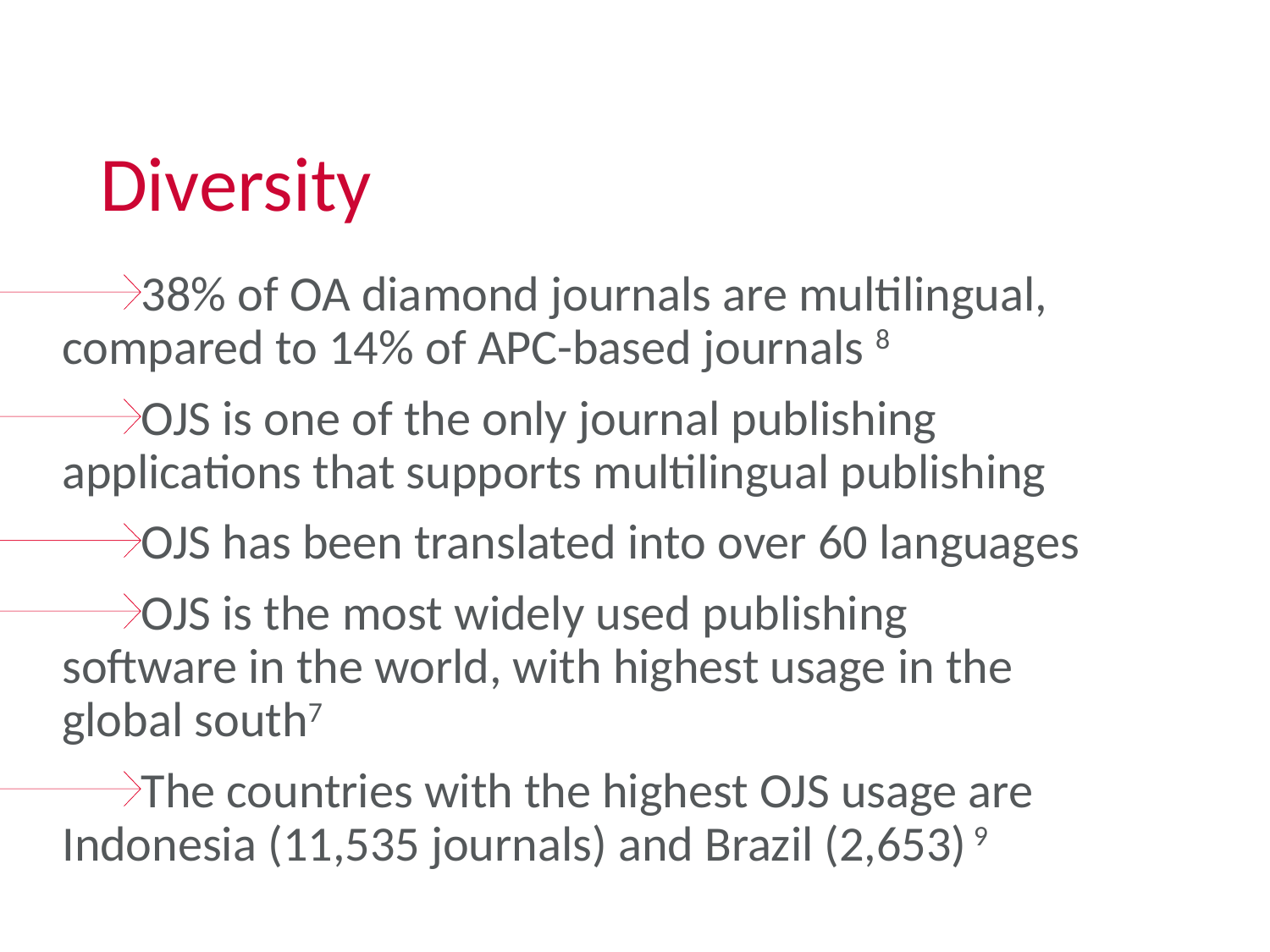

# Diversity
38% of OA diamond journals are multilingual, compared to 14% of APC-based journals 8
OJS is one of the only journal publishing applications that supports multilingual publishing
OJS has been translated into over 60 languages
OJS is the most widely used publishing software in the world, with highest usage in the global south7
The countries with the highest OJS usage are Indonesia (11,535 journals) and Brazil (2,653) 9